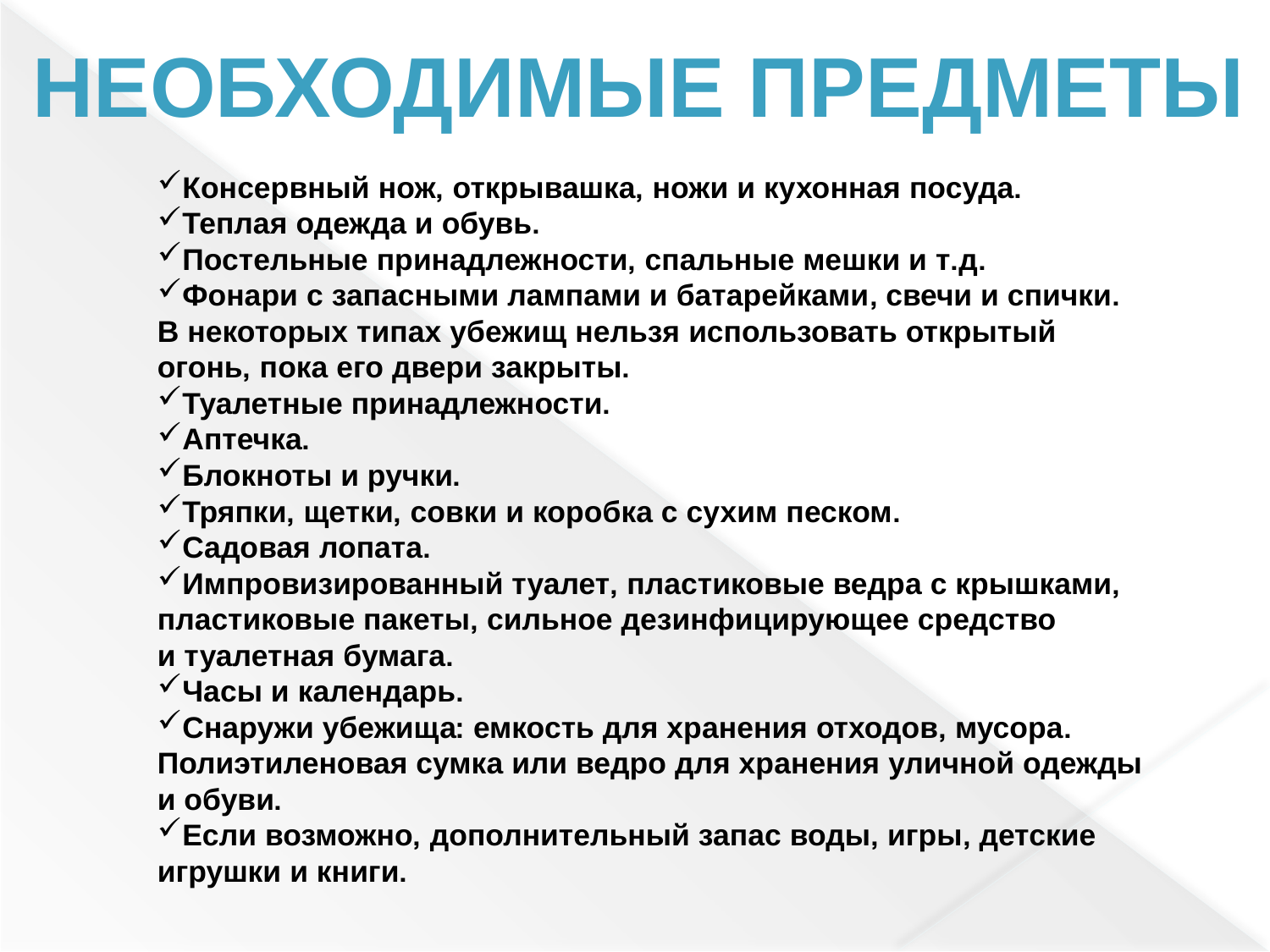

Необходимые предметы

Консервный нож, открывашка, ножи и кухонная посуда.
Теплая одежда и обувь.
Постельные принадлежности, спальные мешки и т.д.
Фонари с запасными лампами и батарейками, свечи и спички. В некоторых типах убежищ нельзя использовать открытый огонь, пока его двери закрыты.
Туалетные принадлежности.
Аптечка.
Блокноты и ручки.
Тряпки, щетки, совки и коробка с сухим песком.
Садовая лопата.
Импровизированный туалет, пластиковые ведра с крышками, пластиковые пакеты, сильное дезинфицирующее средство и туалетная бумага.
Часы и календарь.
Снаружи убежища: емкость для хранения отходов, мусора. Полиэтиленовая сумка или ведро для хранения уличной одежды и обуви.
Если возможно, дополнительный запас воды, игры, детские игрушки и книги.